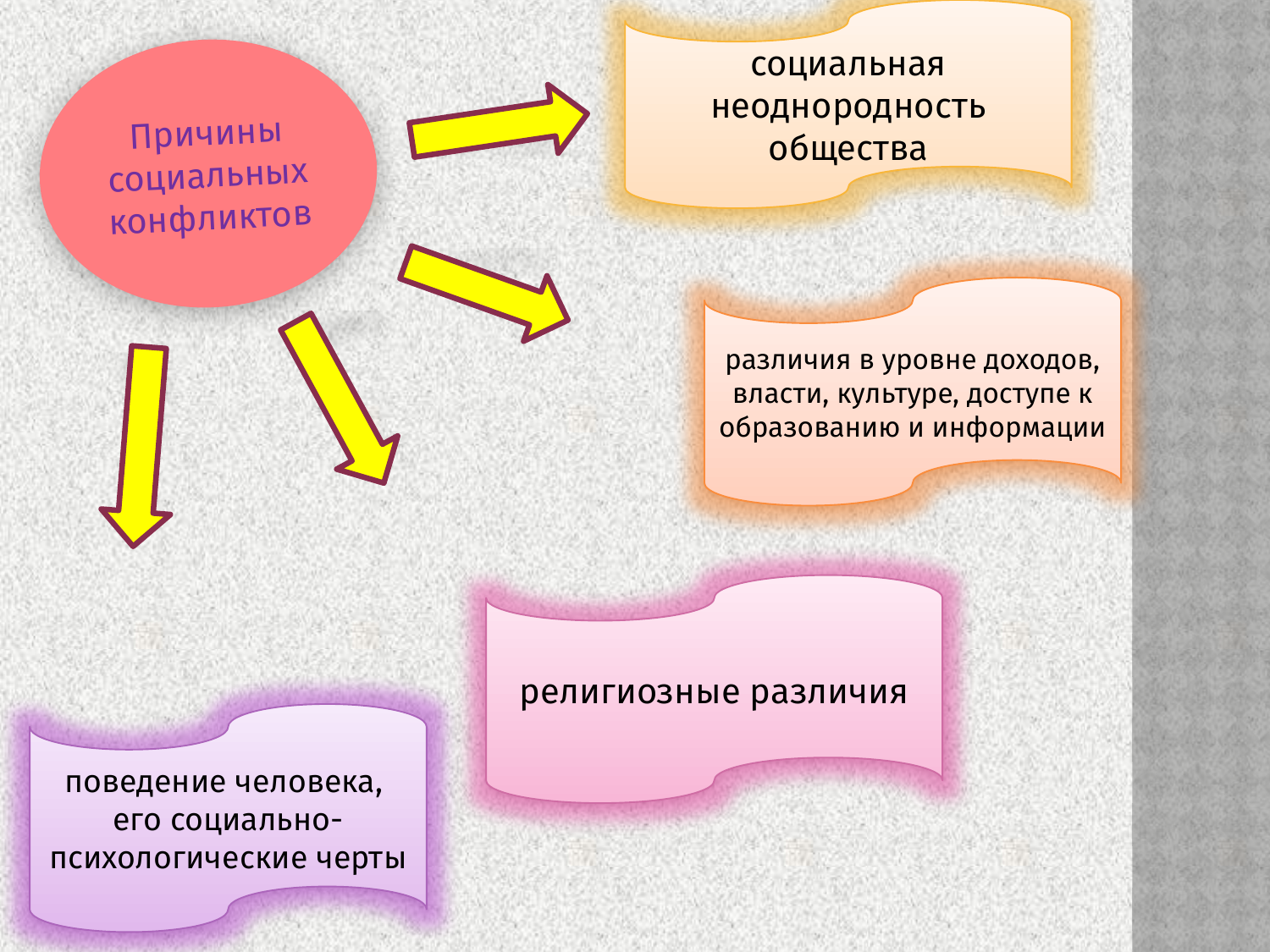

социальная неоднородность общества
Причины социальных конфликтов

различия в уровне доходов, власти, культуре, доступе к образованию и информации

религиозные различия
поведение человека,
его социально-психологические черты